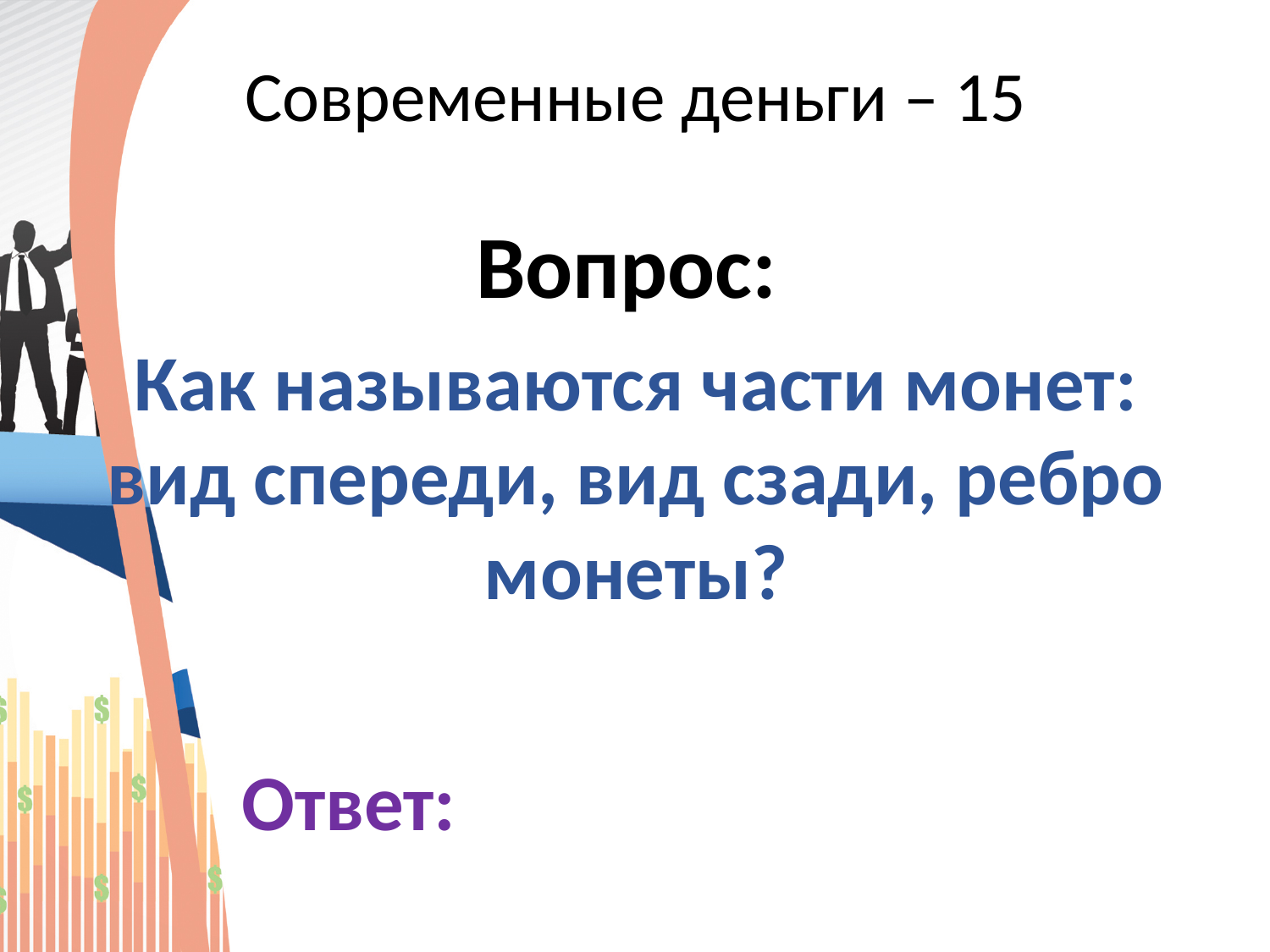

Современные деньги – 15

Вопрос:
Как называются части монет: вид спереди, вид сзади, ребро монеты?

       Ответ: